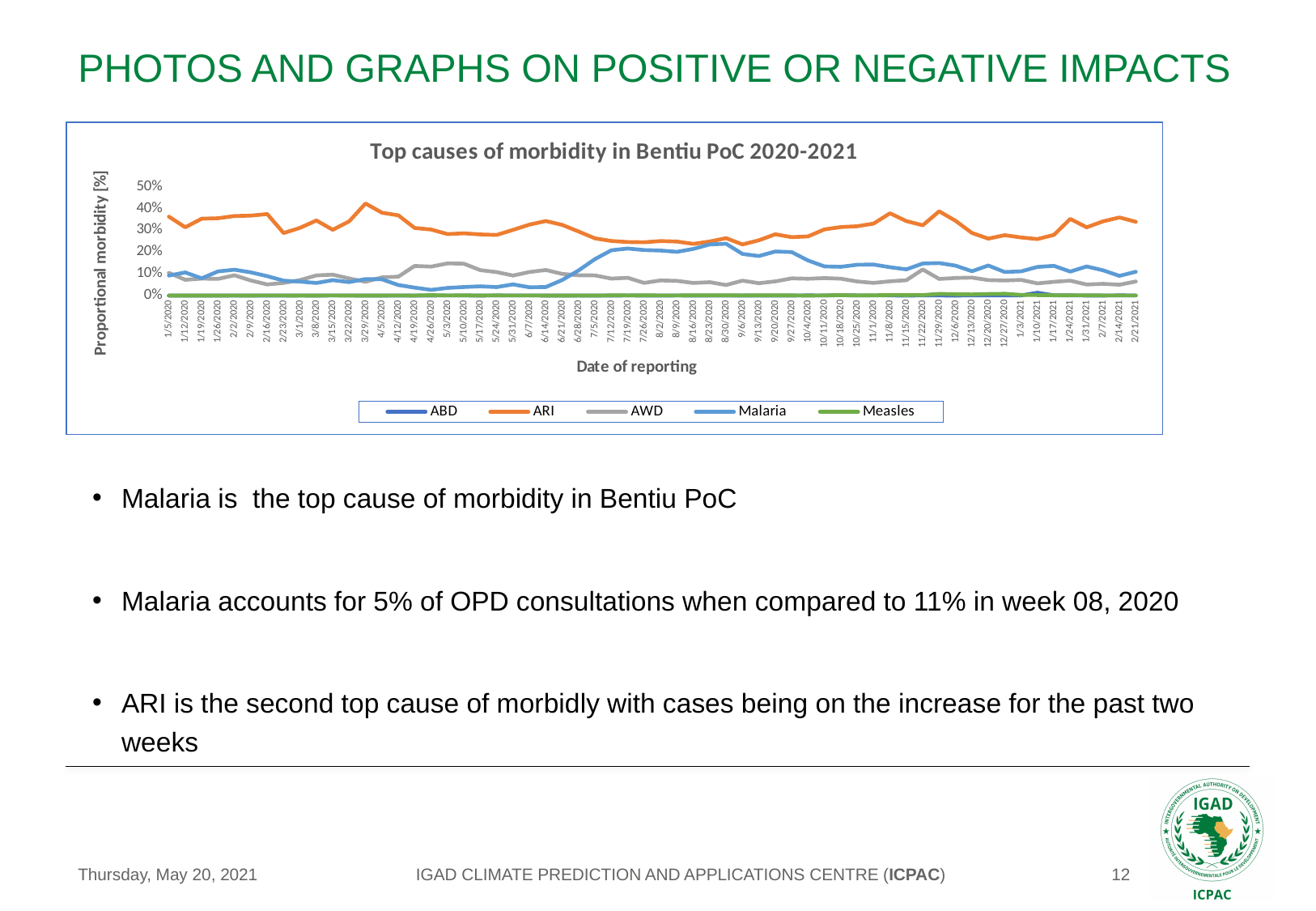

# Photos and graphs on positive or negative impacts

### Chart: Top causes of morbidity in Bentiu PoC 2020-2021

| Category | ABD | ARI | AWD | Malaria | Measles |
|---|---|---|---|---|---|
| 43835 | 0.0 | 0.36242038216560507 | 0.10445859872611465 | 0.09187898089171974 | 0.0003184713375796178 |
| 43842 | 0.0 | 0.3135388739946381 | 0.07238605898123325 | 0.10630026809651474 | 0.0 |
| 43849 | 0.00025290844714213456 | 0.35293373798684874 | 0.07789580171977745 | 0.07953970662620131 | 0.0 |
| 43856 | 0.00011442956860052638 | 0.3549605217988328 | 0.07655338139375215 | 0.1111111111111111 | 0.00034328870580157915 |
| 43863 | 0.00011775788977861517 | 0.36528497409326427 | 0.0931464908148846 | 0.1188177107866227 | 0.0004710315591144607 |
| 43870 | 0.0 | 0.3669672411825134 | 0.06939847049423582 | 0.10683711905033672 | 0.0002282844424152494 |
| 43877 | 0.0 | 0.3741586538461538 | 0.05132211538461538 | 0.08930288461538462 | 0.0007211538461538462 |
| 43884 | 0.00011641443538998836 | 0.28707799767171127 | 0.05832363213038417 | 0.06856810244470314 | 0.00046565774155995343 |
| 43891 | 0.0005282620179609086 | 0.31088219756999474 | 0.0710512414157422 | 0.06418383518225039 | 0.0 |
| 43898 | 0.0003804692454026633 | 0.3447051363348129 | 0.09283449587824984 | 0.057958148383005705 | 0.0002536461636017755 |
| 43905 | 0.00044434570095534326 | 0.3020439902243946 | 0.09597867140635415 | 0.07076205287713841 | 0.0007776049766718507 |
| 43912 | 0.0007022471910112359 | 0.3404728464419476 | 0.07853464419475656 | 0.061914794007490635 | 0.0 |
| 43919 | 0.0 | 0.42281019950922866 | 0.06348020911127707 | 0.07585618265229915 | 0.0 |
| 43926 | 0.00023909145248057382 | 0.38027495517035265 | 0.08380155409444112 | 0.07471607890017933 | 0.00023909145248057382 |
| 43933 | 0.00023863500775563775 | 0.3683331344708269 | 0.08710177783080778 | 0.048562224078272286 | 0.0007159050232669132 |
| 43940 | 0.0002595380223202699 | 0.3104074746950428 | 0.1362574617181417 | 0.036594861147158056 | 0.0002595380223202699 |
| 43947 | 0.00026574541589157585 | 0.3032155195322881 | 0.1331384533616795 | 0.02630879617326601 | 0.002258836035078395 |
| 43954 | 0.0007029053420805998 | 0.2822164948453608 | 0.14772727272727273 | 0.03526241799437676 | 0.00046860356138706655 |
| 43961 | 0.0005202913631633715 | 0.2857700312174818 | 0.14646201873048909 | 0.03941207075962539 | 0.0013007284079084287 |
| 43968 | 0.0002813731007315701 | 0.28066966797974113 | 0.11676983680360158 | 0.04276871131119865 | 0.0004220596510973551 |
| 43975 | 0.0007675578866572854 | 0.2783676602277088 | 0.1078418830753486 | 0.03927337853396444 | 0.0008954842011001664 |
| 43982 | 0.0006403688524590163 | 0.3016137295081967 | 0.09208504098360656 | 0.051357581967213115 | 0.0005122950819672131 |
| 43989 | 0.0006595218466611707 | 0.325638911788953 | 0.10832646331409727 | 0.03841714756801319 | 0.0006595218466611707 |
| 43996 | 0.00024786218862312553 | 0.3421737513942248 | 0.11736274631304995 | 0.03941008799107696 | 0.00024786218862312553 |
| 44003 | 0.0 | 0.3243488402228845 | 0.09952053906958663 | 0.07153038745626539 | 0.0 |
| 44010 | 0.00032439446366782005 | 0.2942257785467128 | 0.0933174740484429 | 0.11559256055363322 | 0.0006487889273356401 |
| 44017 | 0.00023632281696797826 | 0.26279097246839184 | 0.09275670565993147 | 0.1674347158218126 | 0.0 |
| 44024 | 0.0 | 0.25084218709510236 | 0.07786991448561803 | 0.208214563358383 | 0.001295672454003628 |
| 44031 | 0.0007296987386636089 | 0.24601271760658813 | 0.08193474408422809 | 0.21599082664442823 | 0.0007296987386636089 |
| 44038 | 0.00010730765103551884 | 0.24487605966305398 | 0.05826805451228673 | 0.20892799656615516 | 0.0015023071144972637 |
| 44045 | 0.0002016942315449778 | 0.25030254134731744 | 0.06958450988301734 | 0.20673658733360226 | 0.0006050826946349334 |
| 44052 | 0.0005915409642117716 | 0.24805284432613625 | 0.06773144040224785 | 0.20092674751059844 | 0.0007887212856156955 |
| 44059 | 0.0002190100744634253 | 0.2371879106438896 | 0.05803766973280771 | 0.21419185282522996 | 0.0008760402978537013 |
| 44066 | 0.00010029084344599338 | 0.2483201283722796 | 0.06157857787583994 | 0.2347808645070705 | 0.0014040718082439074 |
| 44073 | 0.0 | 0.2635496183206107 | 0.048568702290076336 | 0.23778625954198473 | 0.0016221374045801526 |
| 44080 | 0.0001658649859014762 | 0.23478188754353957 | 0.0685851716702604 | 0.19140819373030354 | 0.000829324929507381 |
| 44087 | 0.00020368672980955292 | 0.2538955087076077 | 0.057032284346674816 | 0.18148487626031165 | 0.0014258071086668703 |
| 44094 | 0.00023730422401518748 | 0.28144280968201235 | 0.06514000949216896 | 0.2024205030849549 | 0.0009492168960607499 |
| 44101 | 0.00042817383857846286 | 0.268250909869407 | 0.07931920359666024 | 0.19985013915649755 | 0.001070434596446157 |
| 44108 | 0.0009813542688910696 | 0.27154072620215897 | 0.07723258096172718 | 0.16123650637880274 | 0.00019627085377821394 |
| 44115 | 0.00045454545454545455 | 0.3038636363636364 | 0.08045454545454546 | 0.1340909090909091 | 0.0009090909090909091 |
| 44122 | 0.0018097727729740598 | 0.31459883370199077 | 0.0775186004423889 | 0.13211341242710636 | 0.0022119445003016287 |
| 44129 | 0.000689655172413793 | 0.31839080459770114 | 0.06471264367816092 | 0.14160919540229885 | 0.000689655172413793 |
| 44136 | 0.0005709065996802923 | 0.33032655857501714 | 0.05823247316738982 | 0.14261246860013702 | 0.00148435715916876 |
| 44143 | 0.0006599934000659993 | 0.3777362226377736 | 0.06566934330656693 | 0.13023869761302387 | 0.0024199758002419977 |
| 44150 | 0.0 | 0.341833440929632 | 0.0705831719388853 | 0.12040025823111684 | 0.0022595222724338285 |
| 44157 | 0.0010224948875255625 | 0.3227675528289025 | 0.11997273346966598 | 0.14735287434673938 | 0.002499431947284708 |
| 44164 | 0.0006169983032546661 | 0.3867036865648619 | 0.07635354002776493 | 0.14946783896344285 | 0.008020977942310659 |
| 44171 | 0.000275027502750275 | 0.3432343234323432 | 0.080995599559956 | 0.13751375137513752 | 0.00605060506050605 |
| 44178 | 0.0008368200836820083 | 0.28758716875871687 | 0.08270571827057183 | 0.11185495118549511 | 0.005439330543933054 |
| 44185 | 0.0008503401360544217 | 0.26139455782312926 | 0.07108843537414966 | 0.13826530612244897 | 0.007312925170068027 |
| 44192 | 0.001254180602006689 | 0.27717391304347827 | 0.06939799331103678 | 0.10827759197324414 | 0.008361204013377926 |
| 44199 | 0.0009207043388191967 | 0.26665899413050986 | 0.07193002647024974 | 0.1114052249971228 | 0.0032224651858671883 |
| 44206 | 0.013220018885741265 | 0.2594900849858357 | 0.056090651558073655 | 0.13144475920679888 | 0.0022662889518413596 |
| 44213 | 0.001257071024512885 | 0.278441231929604 | 0.06316781898177247 | 0.13670647391577623 | 0.0016760946993505132 |
| 44220 | 0.0010017028949213663 | 0.35199839727536814 | 0.06861664830211359 | 0.11028748873084243 | 0.001402384052889913 |
| 44227 | 0.0004314994606256742 | 0.3133764832793959 | 0.05080906148867314 | 0.133764832793959 | 0.0015102481121898597 |
| 44234 | 0.000382321455880104 | 0.34057195289799663 | 0.05413671815262273 | 0.11607279400519957 | 0.000764642911760208 |
| 44241 | 0.000914703864623828 | 0.35871636557664455 | 0.0500038112661026 | 0.09047945727570698 | 0.000686027898467871 |
| 44248 | 0.000589101620029455 | 0.33863524791359845 | 0.06470299459990182 | 0.1094747177221404 | 0.000589101620029455 |

Malaria is  the top cause of morbidity in Bentiu PoC

Malaria accounts for 5% of OPD consultations when compared to 11% in week 08, 2020

ARI is the second top cause of morbidly with cases being on the increase for the past two weeks

IGAD CLIMATE PREDICTION AND APPLICATIONS CENTRE (ICPAC)
Thursday, May 20, 2021
12